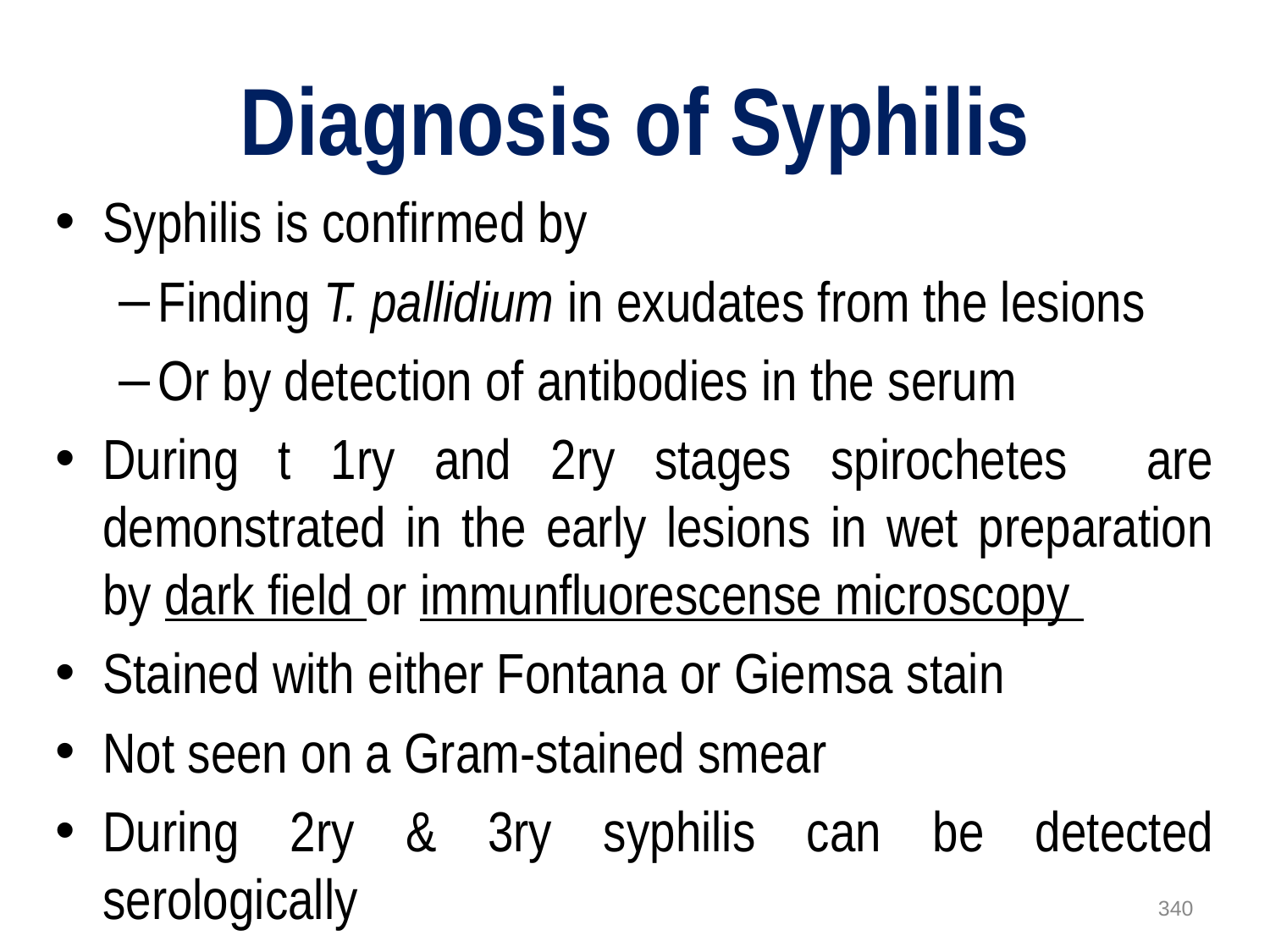

# Diagnosis of Syphilis
Syphilis is confirmed by
Finding T. pallidium in exudates from the lesions
Or by detection of antibodies in the serum
During t 1ry and 2ry stages spirochetes  are demonstrated in the early lesions in wet preparation by dark field or immunfluorescense microscopy
Stained with either Fontana or Giemsa stain
Not seen on a Gram-stained smear
During 2ry & 3ry syphilis can be detected serologically

340